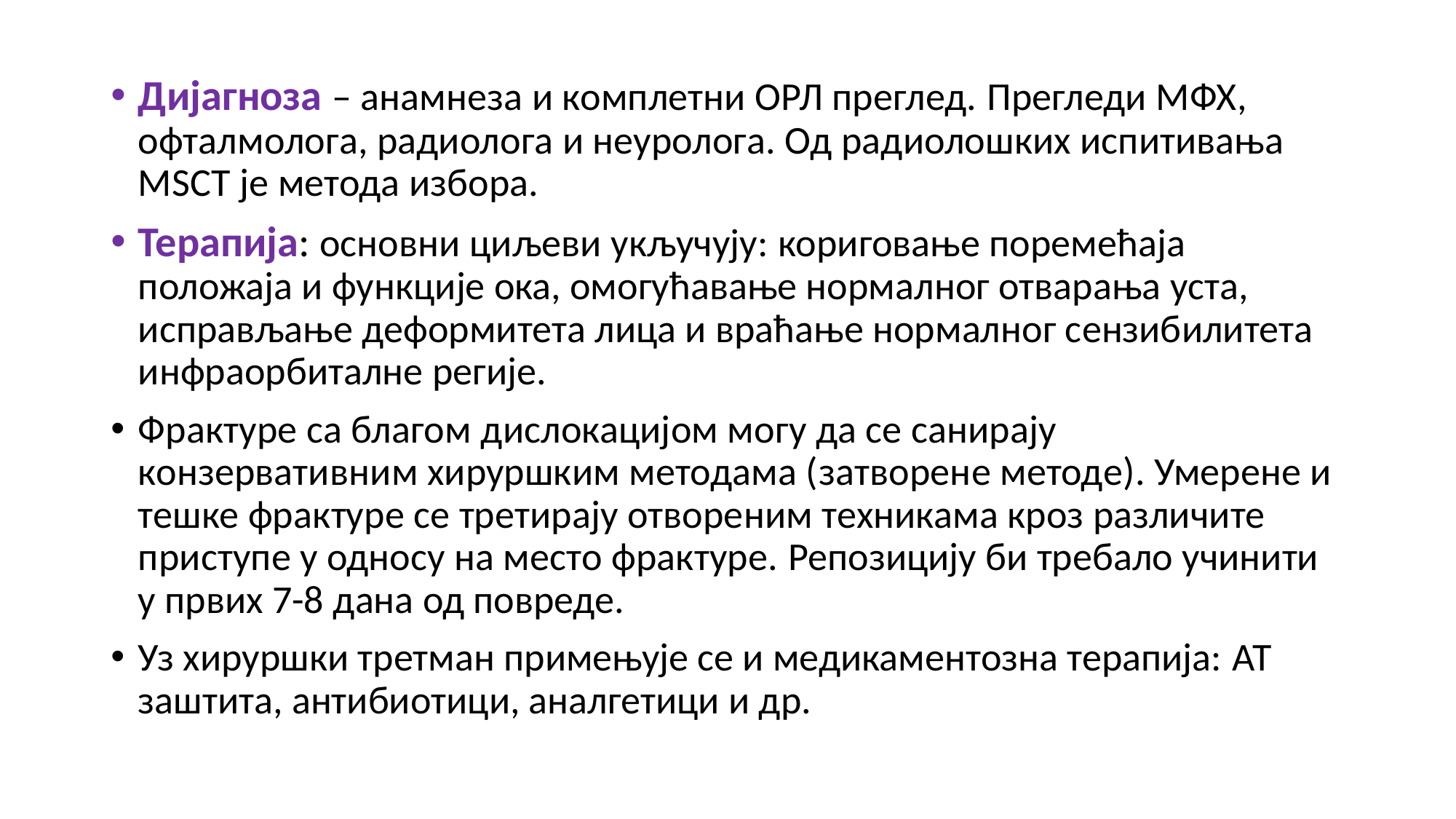

Дијагноза – анамнеза и комплетни ОРЛ преглед. Прегледи МФХ, офталмолога, радиолога и неуролога. Од радиолошких испитивања MSCT је метода избора.
Терапија: основни циљеви укључују: кориговање поремећаја положаја и функције ока, омогућавање нормалног отварања уста, исправљање деформитета лица и враћање нормалног сензибилитета инфраорбиталне регије.
Фрактуре са благом дислокацијом могу да се санирају конзервативним хируршким методама (затворене методе). Умерене и тешке фрактуре се третирају отвореним техникама кроз различите приступе у односу на место фрактуре. Репозицију би требало учинити у првих 7-8 дана од повреде.
Уз хируршки третман примењује се и медикаментозна терапија: АТ заштита, антибиотици, аналгетици и др.